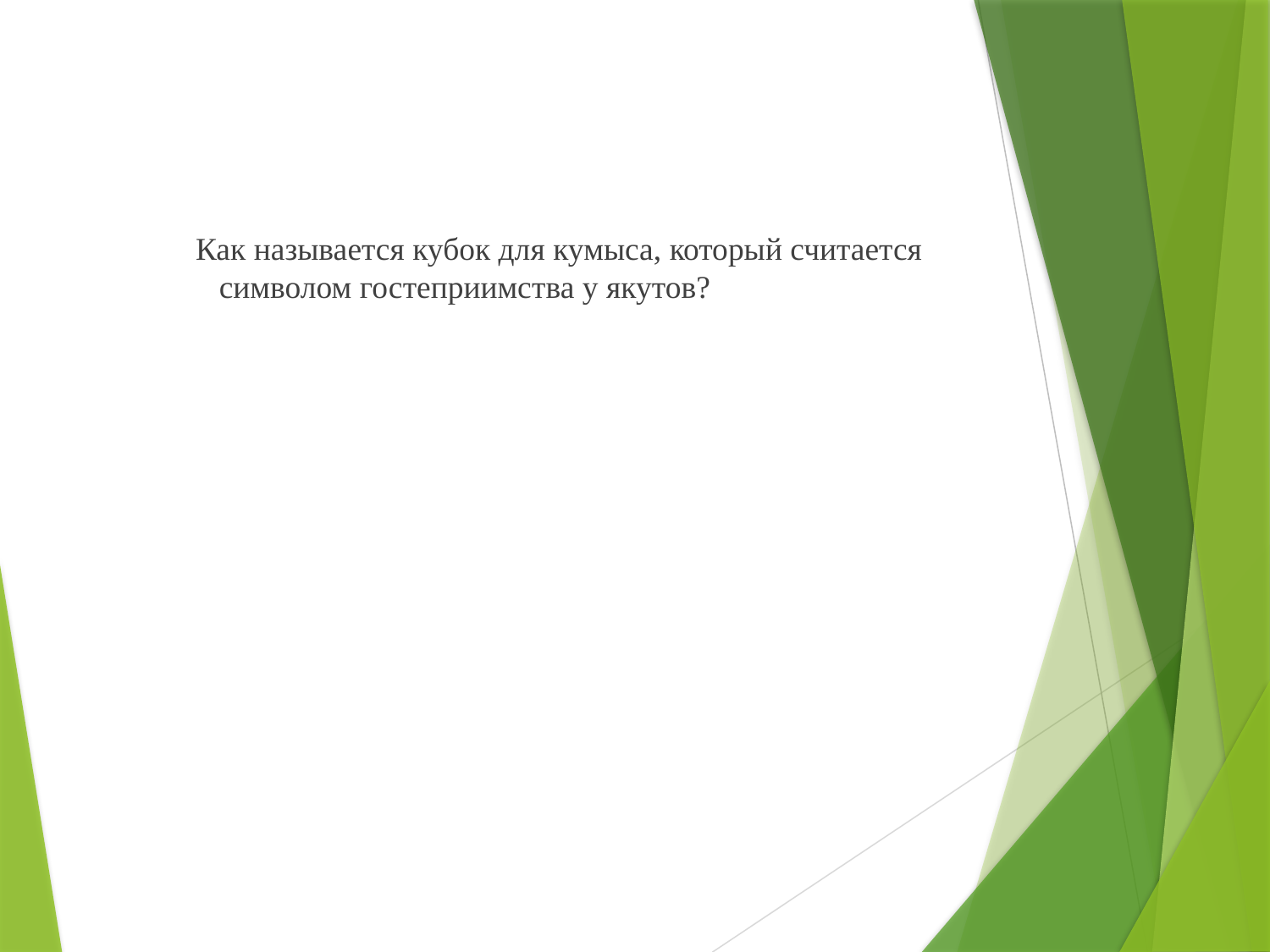

Как называется кубок для кумыса, который считается символом гостеприимства у якутов?